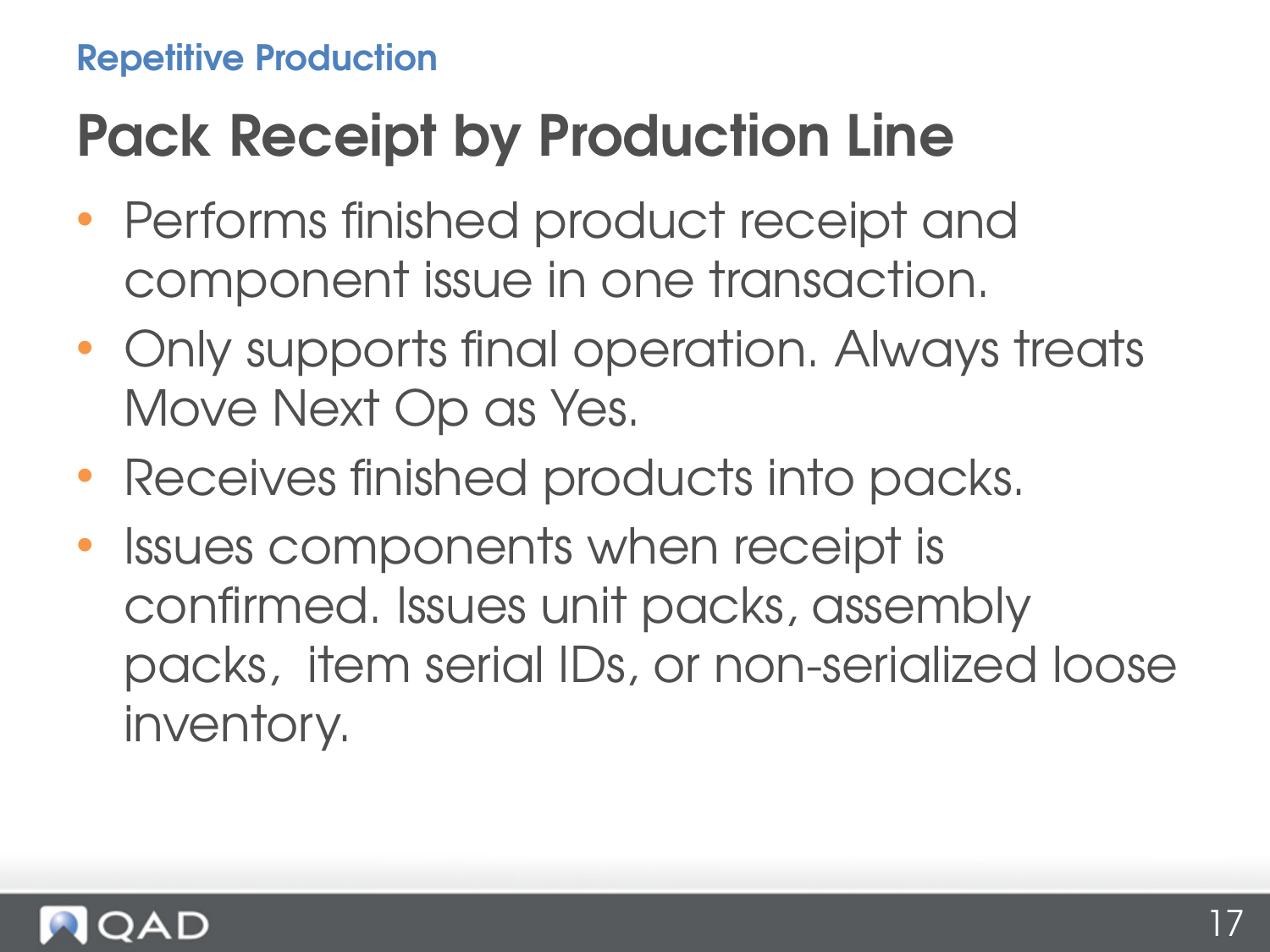

Repetitive Production
# Pack Receipt by Production Line
Performs finished product receipt and component issue in one transaction.
Only supports final operation. Always treats Move Next Op as Yes.
Receives finished products into packs.
Issues components when receipt is confirmed. Issues unit packs, assembly packs,  item serial IDs, or non-serialized loose inventory.
17